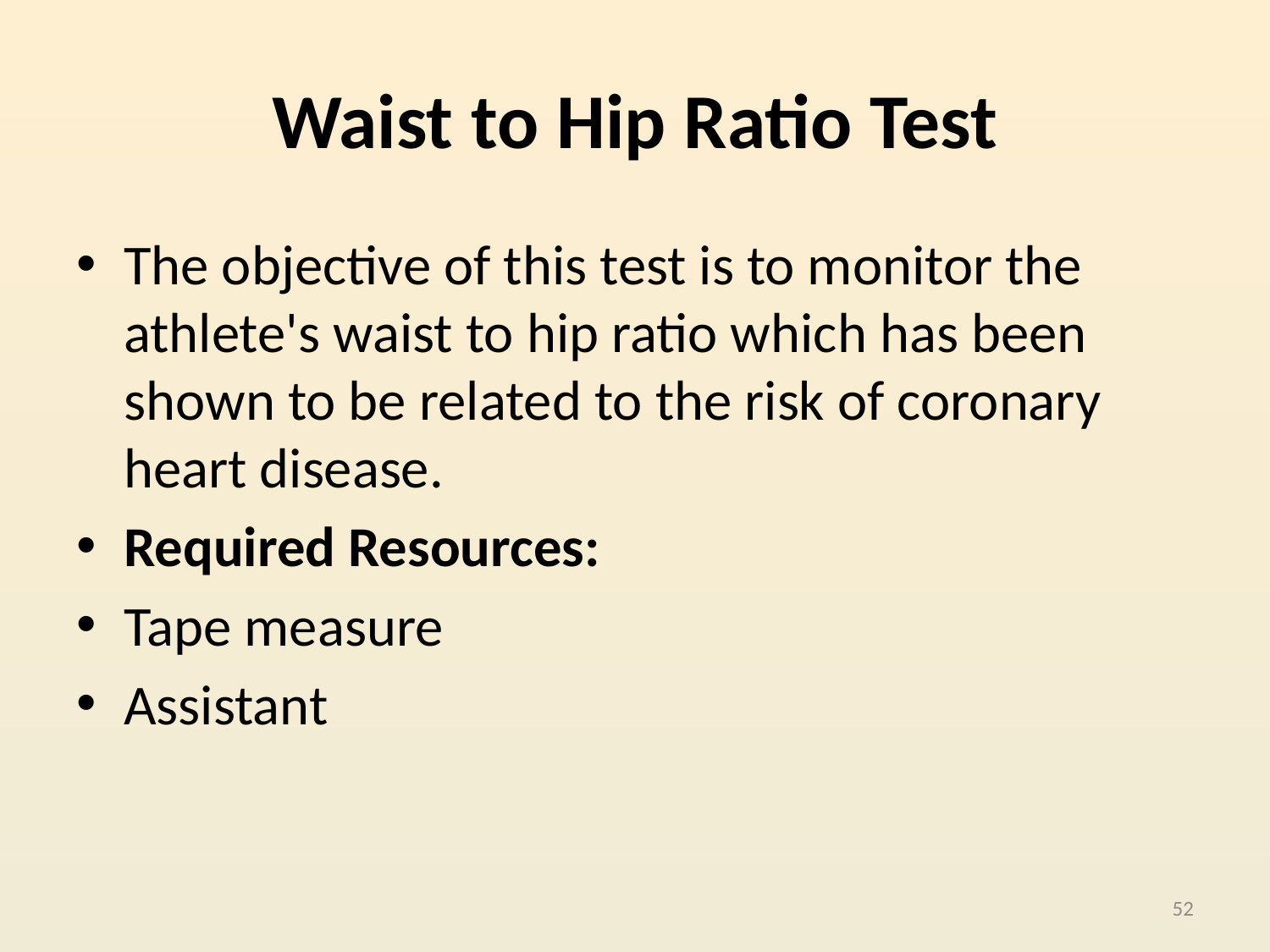

# Waist to Hip Ratio Test
The objective of this test is to monitor the athlete's waist to hip ratio which has been shown to be related to the risk of coronary heart disease.
Required Resources:
Tape measure
Assistant

52